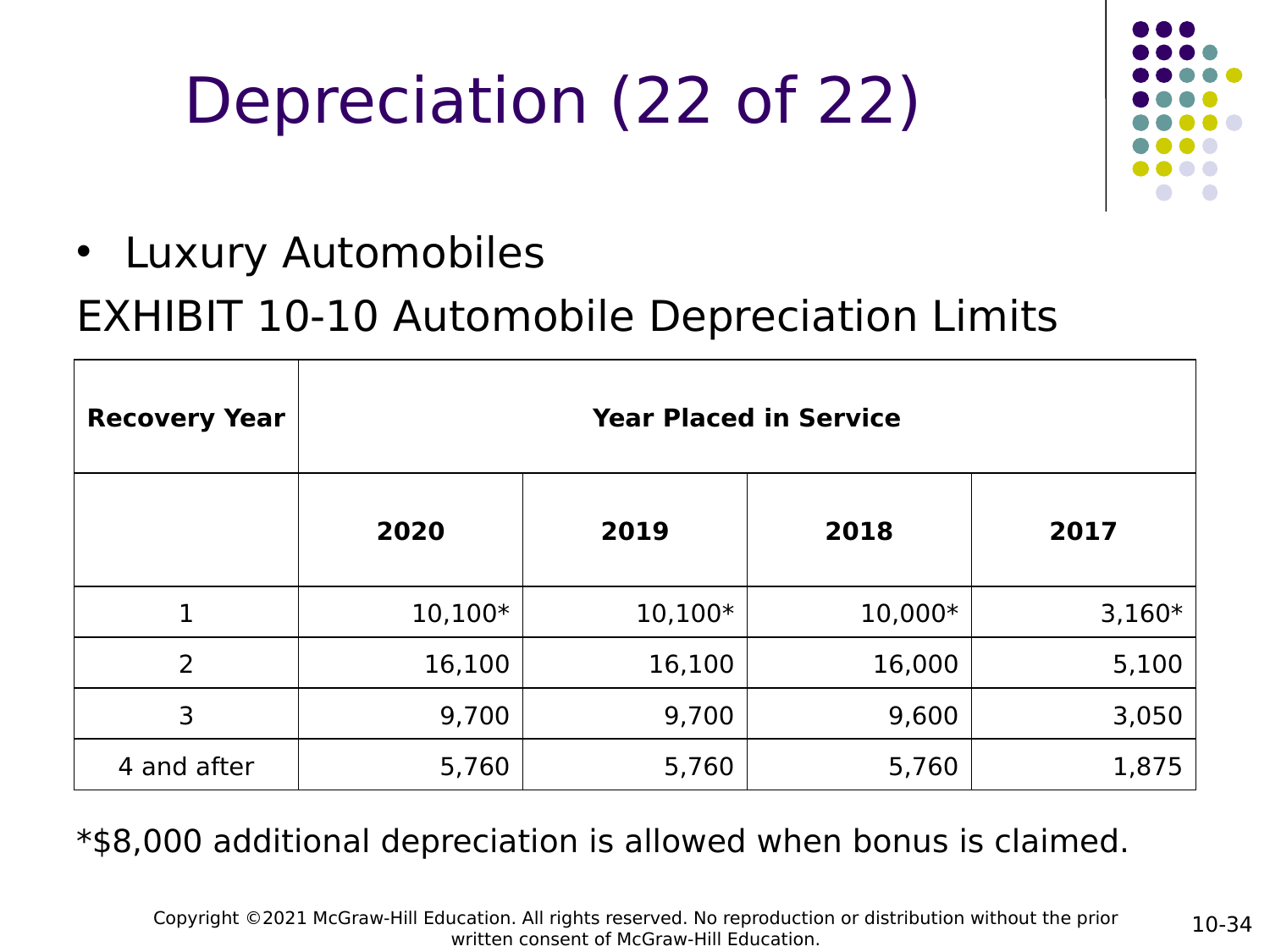

# Depreciation (22 of 22)
Luxury Automobiles
EXHIBIT 10-10 Automobile Depreciation Limits
| Recovery Year | Year Placed in Service |  |  |  |
| --- | --- | --- | --- | --- |
|  | 2020 | 2019 | 2018 | 2017 |
| 1 | 10,100\* | 10,100\* | 10,000\* | 3,160\* |
| 2 | 16,100 | 16,100 | 16,000 | 5,100 |
| 3 | 9,700 | 9,700 | 9,600 | 3,050 |
| 4 and after | 5,760 | 5,760 | 5,760 | 1,875 |
*$8,000 additional depreciation is allowed when bonus is claimed.
10-34